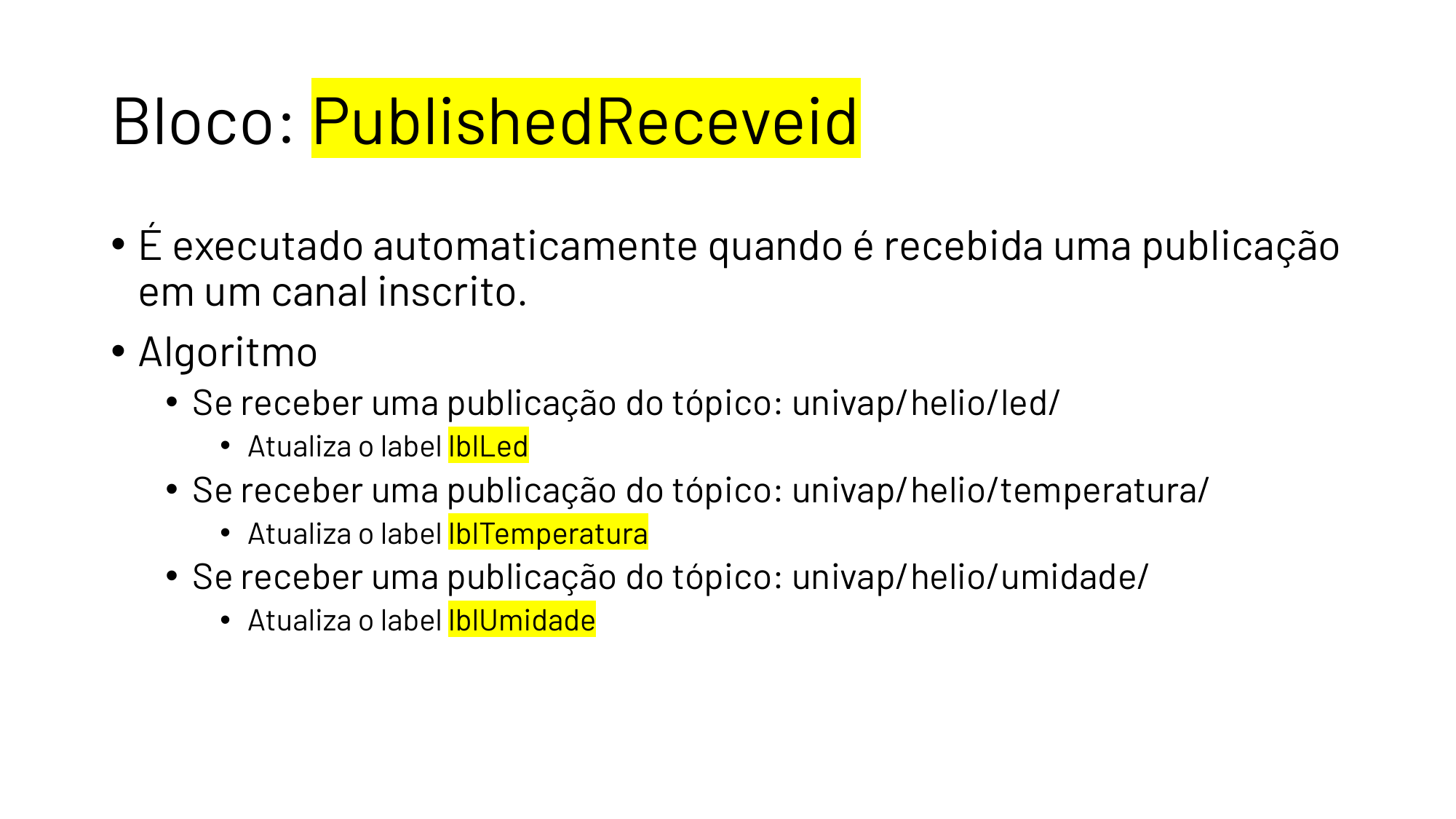

# Bloco: PublishedReceveid
É executado automaticamente quando é recebida uma publicação em um canal inscrito.
Algoritmo
Se receber uma publicação do tópico: univap/helio/led/
Atualiza o label lblLed
Se receber uma publicação do tópico: univap/helio/temperatura/
Atualiza o label lblTemperatura
Se receber uma publicação do tópico: univap/helio/umidade/
Atualiza o label lblUmidade